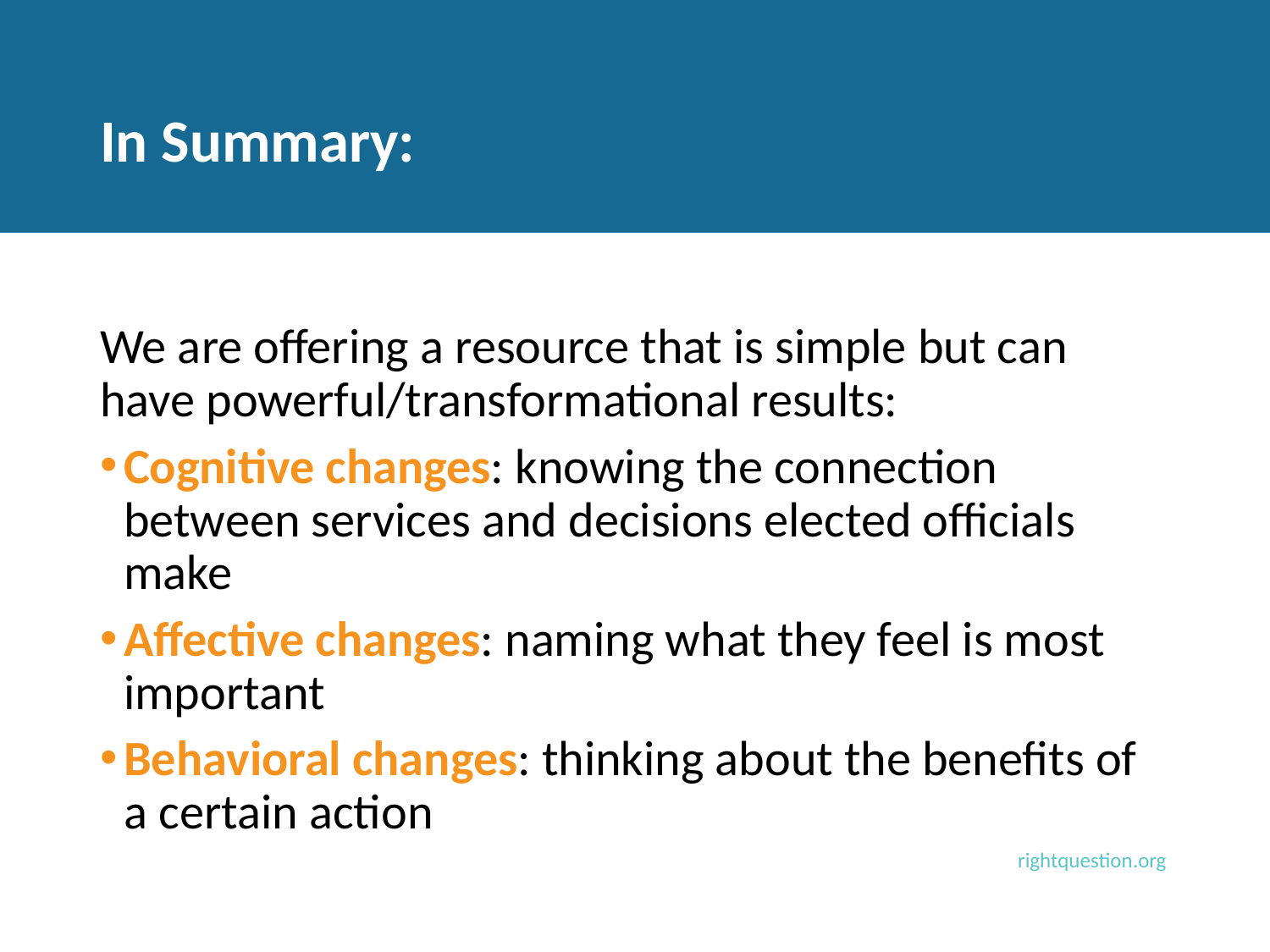

# In Summary:
We are offering a resource that is simple but can have powerful/transformational results:
Cognitive changes: knowing the connection between services and decisions elected officials make
Affective changes: naming what they feel is most important
Behavioral changes: thinking about the benefits of a certain action